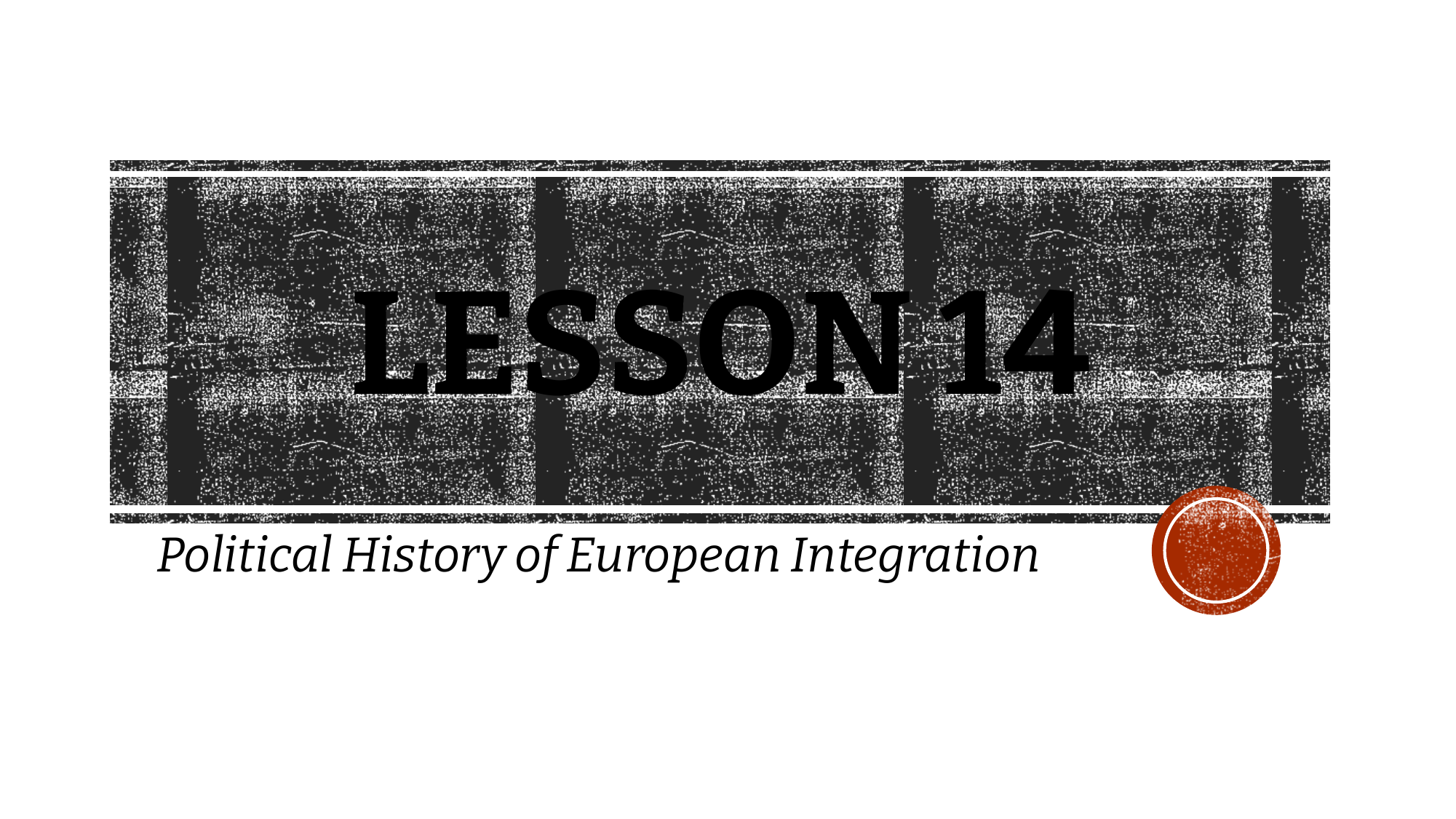

# LESSON 14
Political History of European Integration